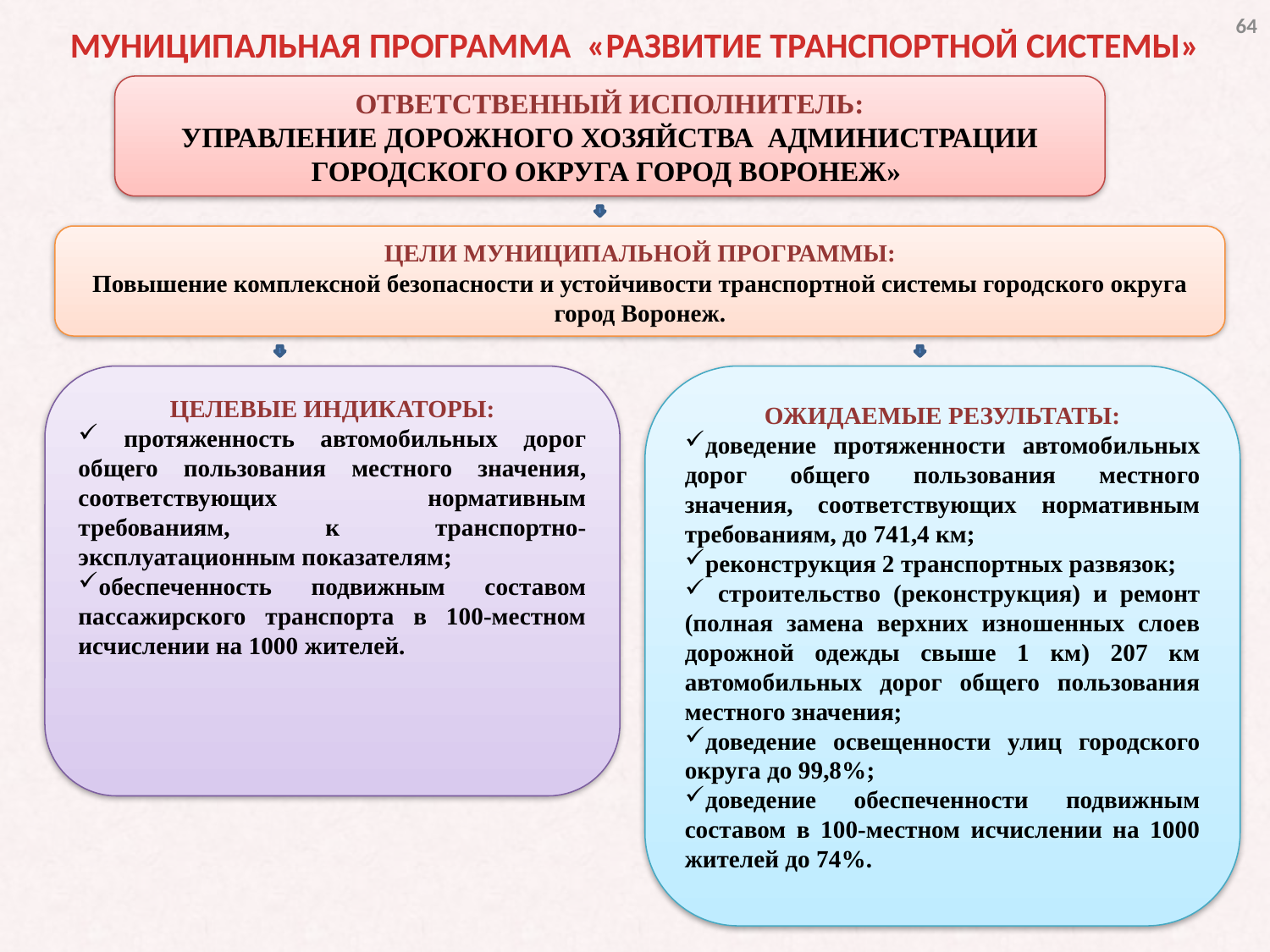

64
МУНИЦИПАЛЬНАЯ ПРОГРАММА  «РАЗВИТИЕ ТРАНСПОРТНОЙ СИСТЕМЫ»
ОТВЕТСТВЕННЫЙ ИСПОЛНИТЕЛЬ:
УПРАВЛЕНИЕ ДОРОЖНОГО ХОЗЯЙСТВА  АДМИНИСТРАЦИИ ГОРОДСКОГО ОКРУГА ГОРОД ВОРОНЕЖ»

ЦЕЛИ МУНИЦИПАЛЬНОЙ ПРОГРАММЫ:
Повышение комплексной безопасности и устойчивости транспортной системы городского округа город Воронеж.

ЦЕЛЕВЫЕ ИНДИКАТОРЫ:
 протяженность автомобильных дорог общего пользования местного значения, соответствующих нормативным требованиям, к транспортно-эксплуатационным показателям;
обеспеченность подвижным составом пассажирского транспорта в 100-местном исчислении на 1000 жителей.

ОЖИДАЕМЫЕ РЕЗУЛЬТАТЫ:
доведение протяженности автомобильных дорог общего пользования местного значения, соответствующих нормативным требованиям, до 741,4 км;
реконструкция 2 транспортных развязок;
 строительство (реконструкция) и ремонт (полная замена верхних изношенных слоев дорожной одежды свыше 1 км) 207 км автомобильных дорог общего пользования местного значения;
доведение освещенности улиц городского округа до 99,8%;
доведение обеспеченности подвижным составом в 100-местном исчислении на 1000 жителей до 74%.

64